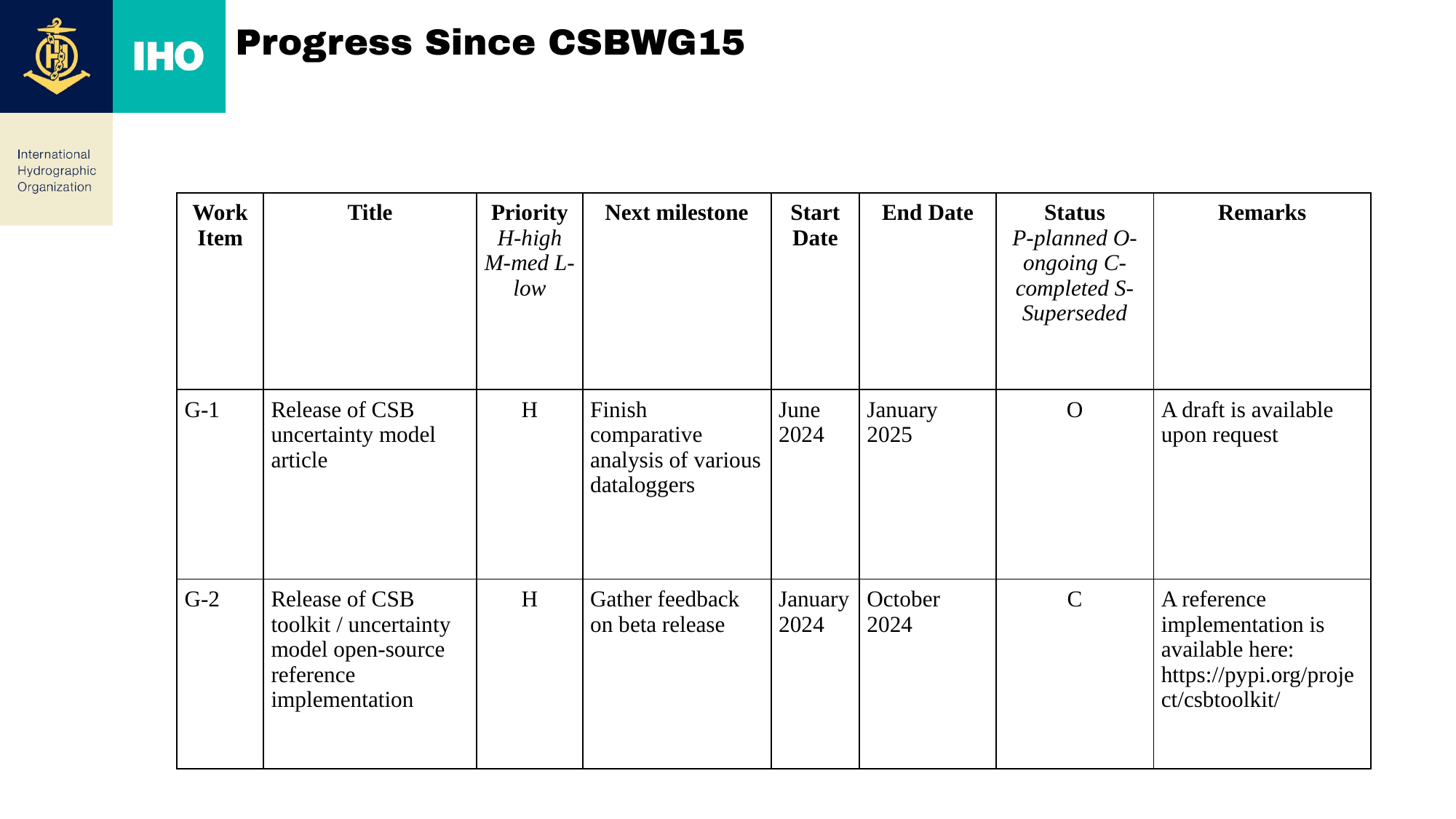

# Progress Since CSBWG15
| Work Item | Title | Priority H-high M-med L-low | Next milestone | Start Date | End Date | Status P-planned O-ongoing C-completed S-Superseded | Remarks |
| --- | --- | --- | --- | --- | --- | --- | --- |
| G-1 | Release of CSB uncertainty model article | H | Finish comparative analysis of various dataloggers | June 2024 | January 2025 | O | A draft is available upon request |
| G-2 | Release of CSB toolkit / uncertainty model open-source reference implementation | H | Gather feedback on beta release | January 2024 | October 2024 | C | A reference implementation is available here: https://pypi.org/project/csbtoolkit/ |